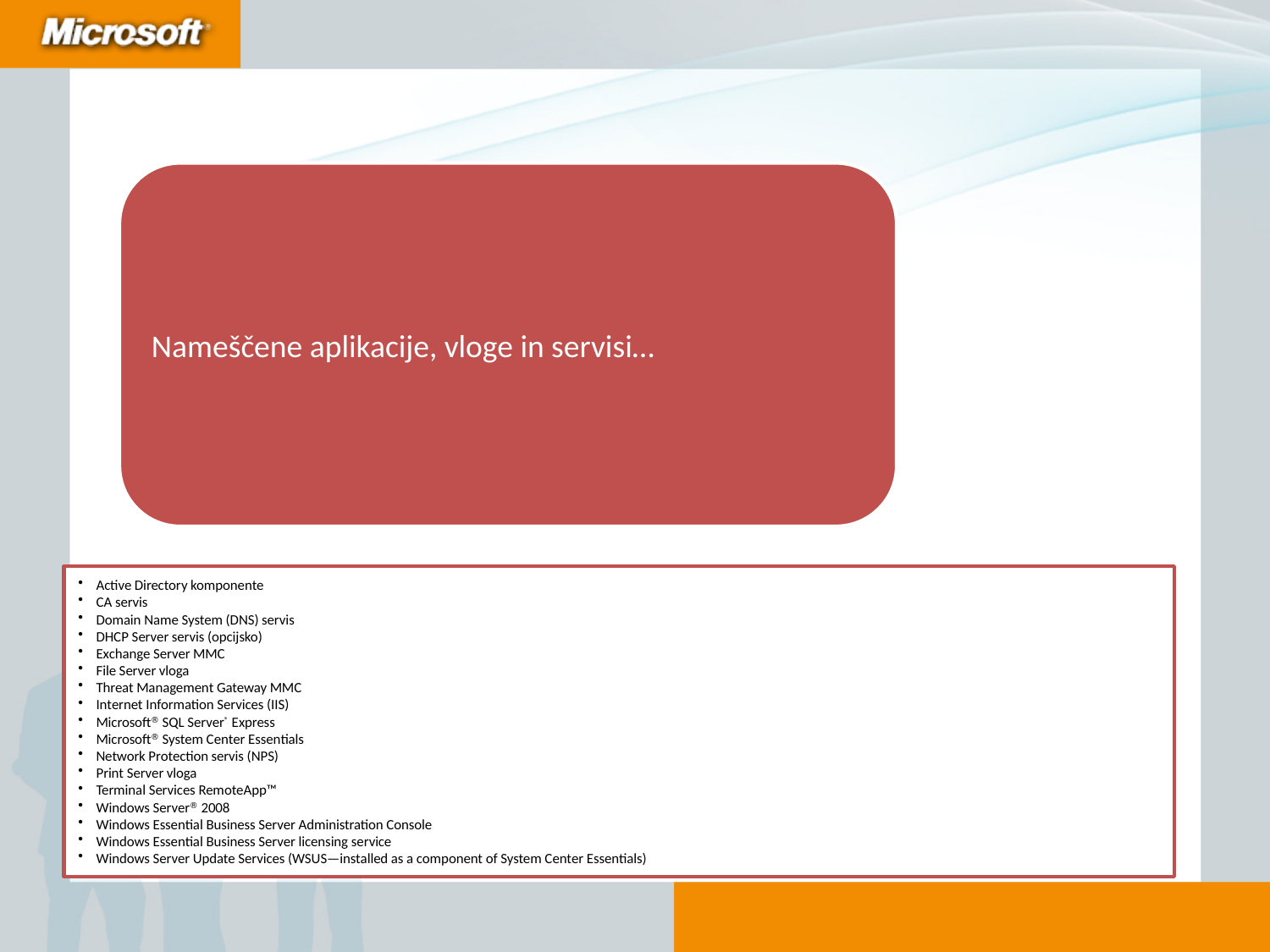

Active Directory komponente
CA servis
Domain Name System (DNS) servis
DHCP Server servis (opcijsko)
Exchange Server MMC
File Server vloga
Threat Management Gateway MMC
Microsoft® SQL Server® Express
Nameščene aplikacije, vloge in servisi…
Microsoft® System Center Essentials
Network Protection servis (NPS)
Print Server vloga
Terminal Services RemoteApp™
Windows Server® 2008
Windows Essential Business Server Administration Console
Windows Essential Business Server licensing service
Windows Server Update Services (WSUS—installed as a component of System Center Essentials)
Internet Information Services (IIS)